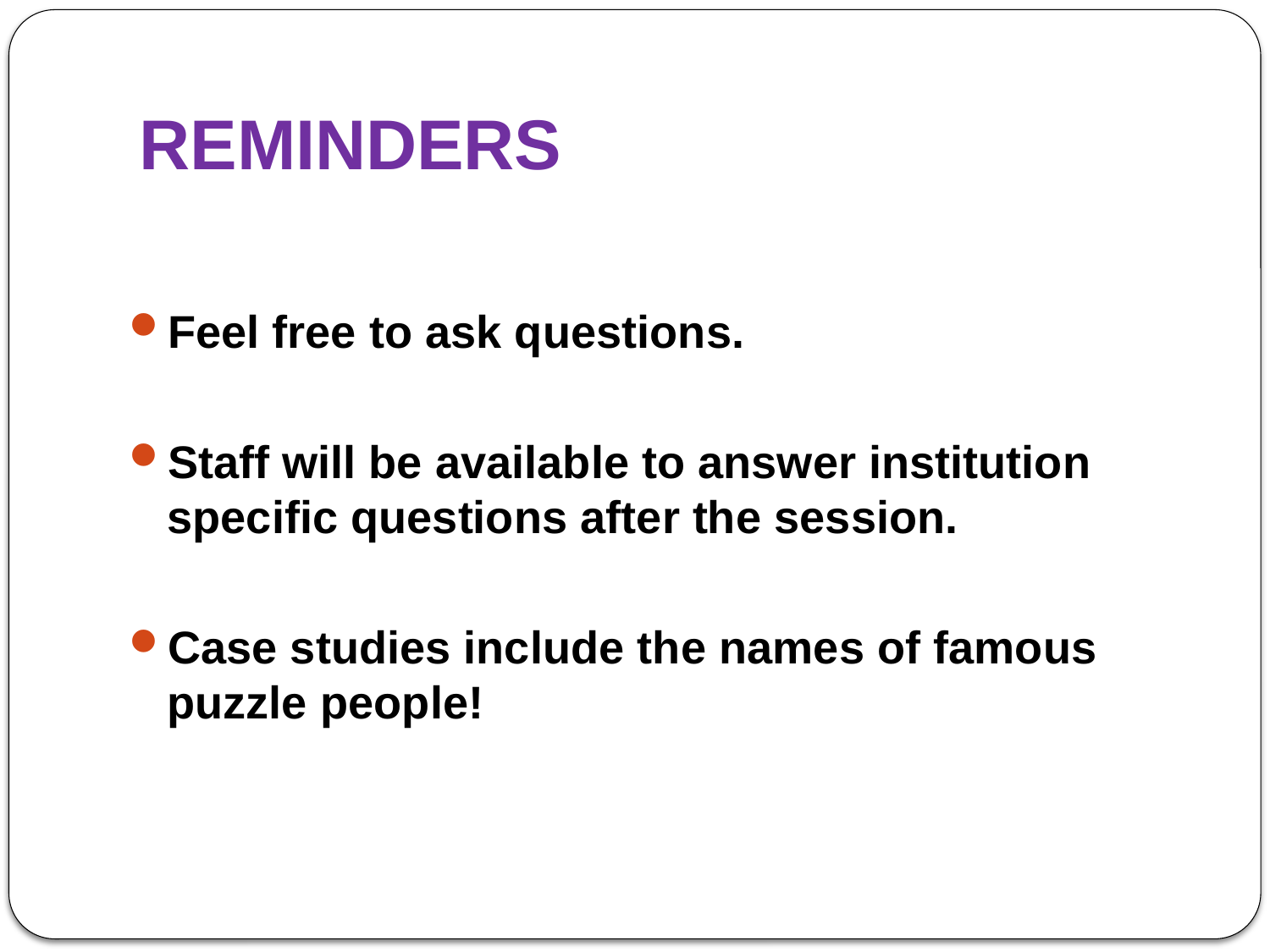

# REMINDERS
Feel free to ask questions.

Staff will be available to answer institution specific questions after the session.

Case studies include the names of famous puzzle people!